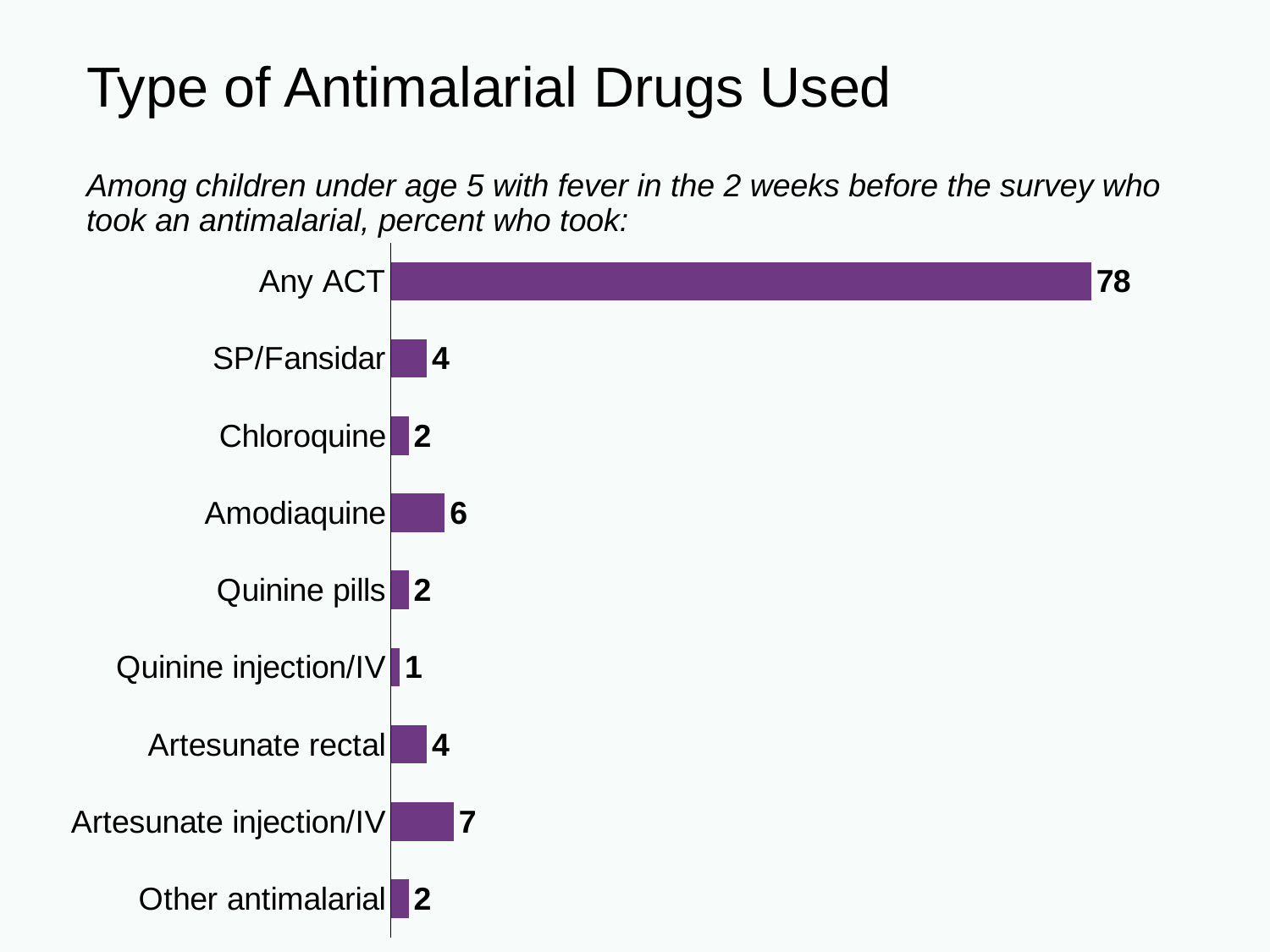

# Type of Antimalarial Drugs Used
Among children under age 5 with fever in the 2 weeks before the survey who took an antimalarial, percent who took:

### Chart

| Category | Series 1 |
|---|---|
| Other antimalarial | 2.0 |
| Artesunate injection/IV | 7.0 |
| Artesunate rectal | 4.0 |
| Quinine injection/IV | 1.0 |
| Quinine pills | 2.0 |
| Amodiaquine | 6.0 |
| Chloroquine | 2.0 |
| SP/Fansidar | 4.0 |
| Any ACT | 78.0 |